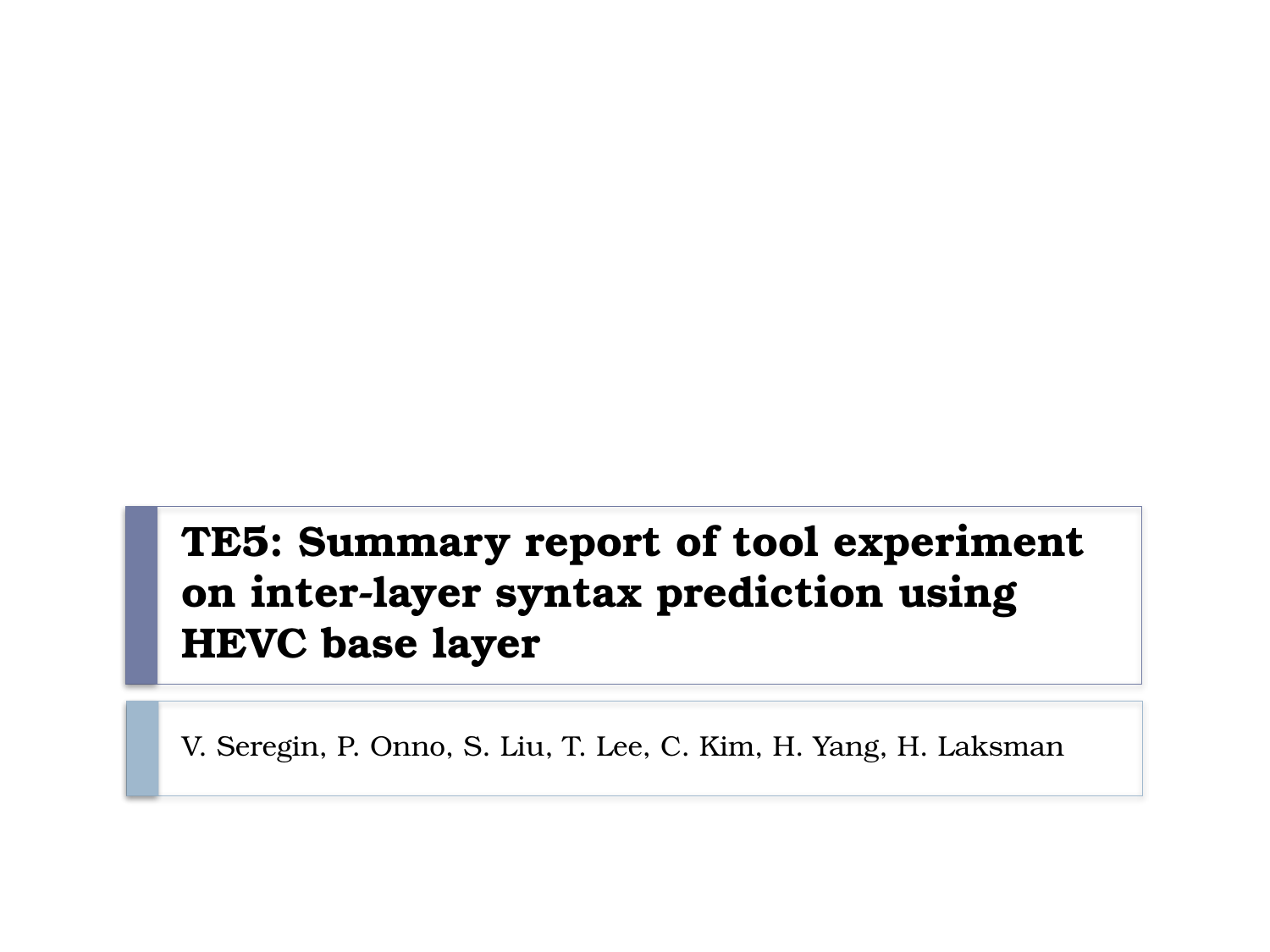

# TE5: Summary report of tool experiment on inter-layer syntax prediction using HEVC base layer
V. Seregin, P. Onno, S. Liu, T. Lee, C. Kim, H. Yang, H. Laksman